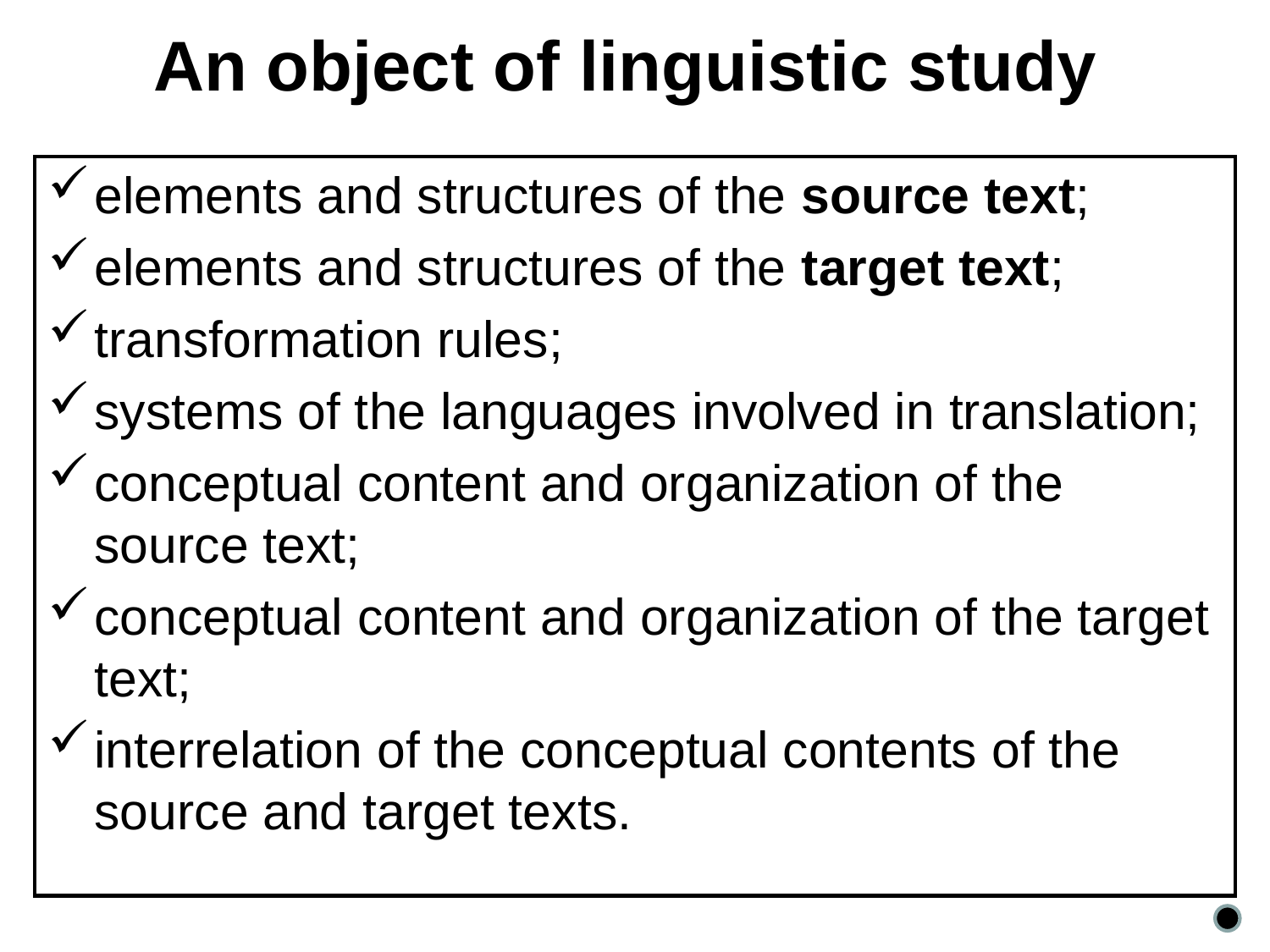

An object of linguistic study
elements and structures of the source text;
elements and structures of the target text;
transformation rules;
systems of the languages involved in translation;
conceptual content and organization of the source text;
conceptual content and organization of the target text;
interrelation of the conceptual contents of the source and target texts.